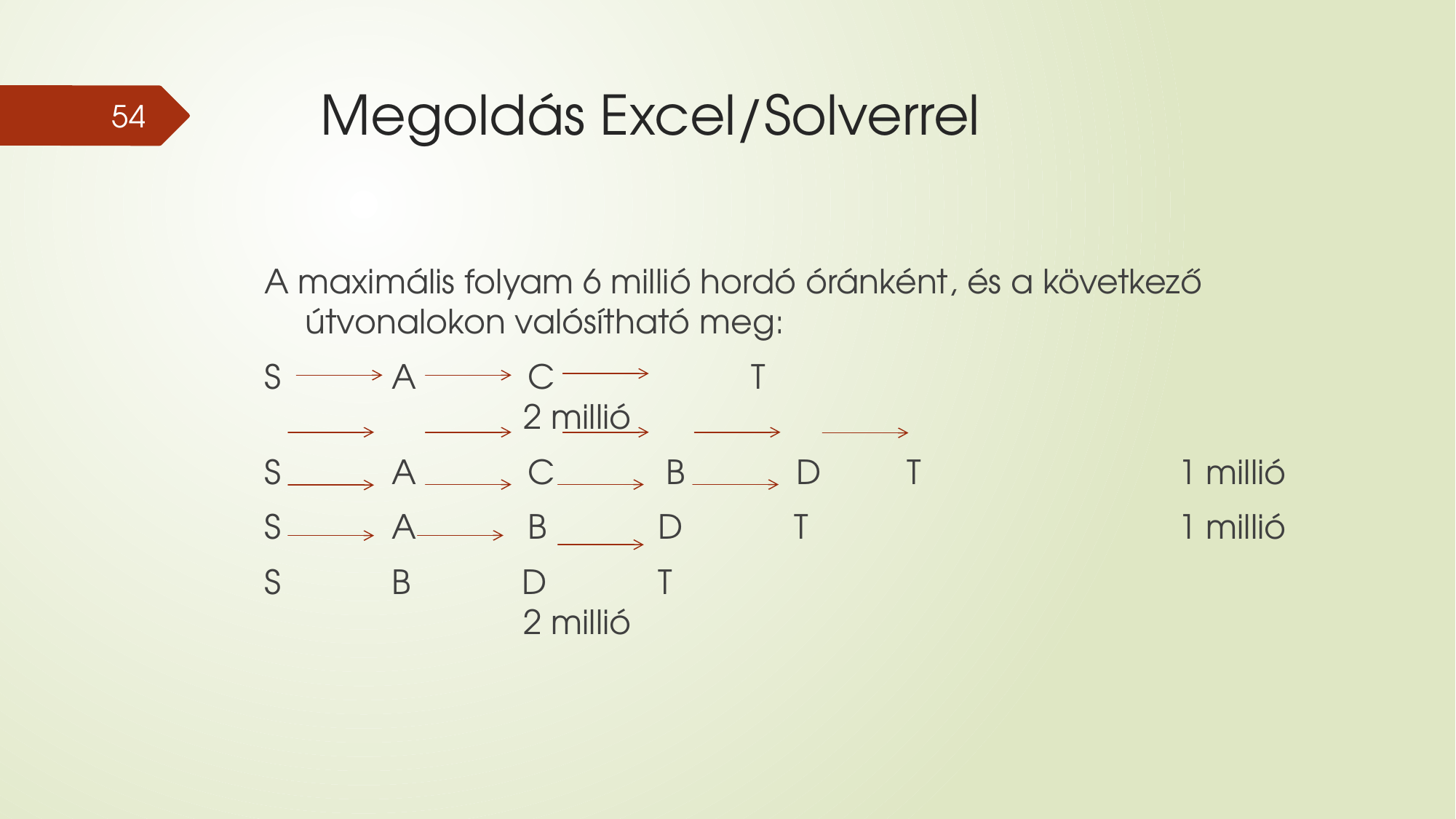

# Megoldás Excel/Solverrel
54
A maximális folyam 6 millió hordó óránként, és a következő útvonalokon valósítható meg:
S            A            C           	 T							2 millió
S            A            C            B            D	      T			1 millió
S            A            B            D            T            			1 millió
S            B            D            T								2 millió